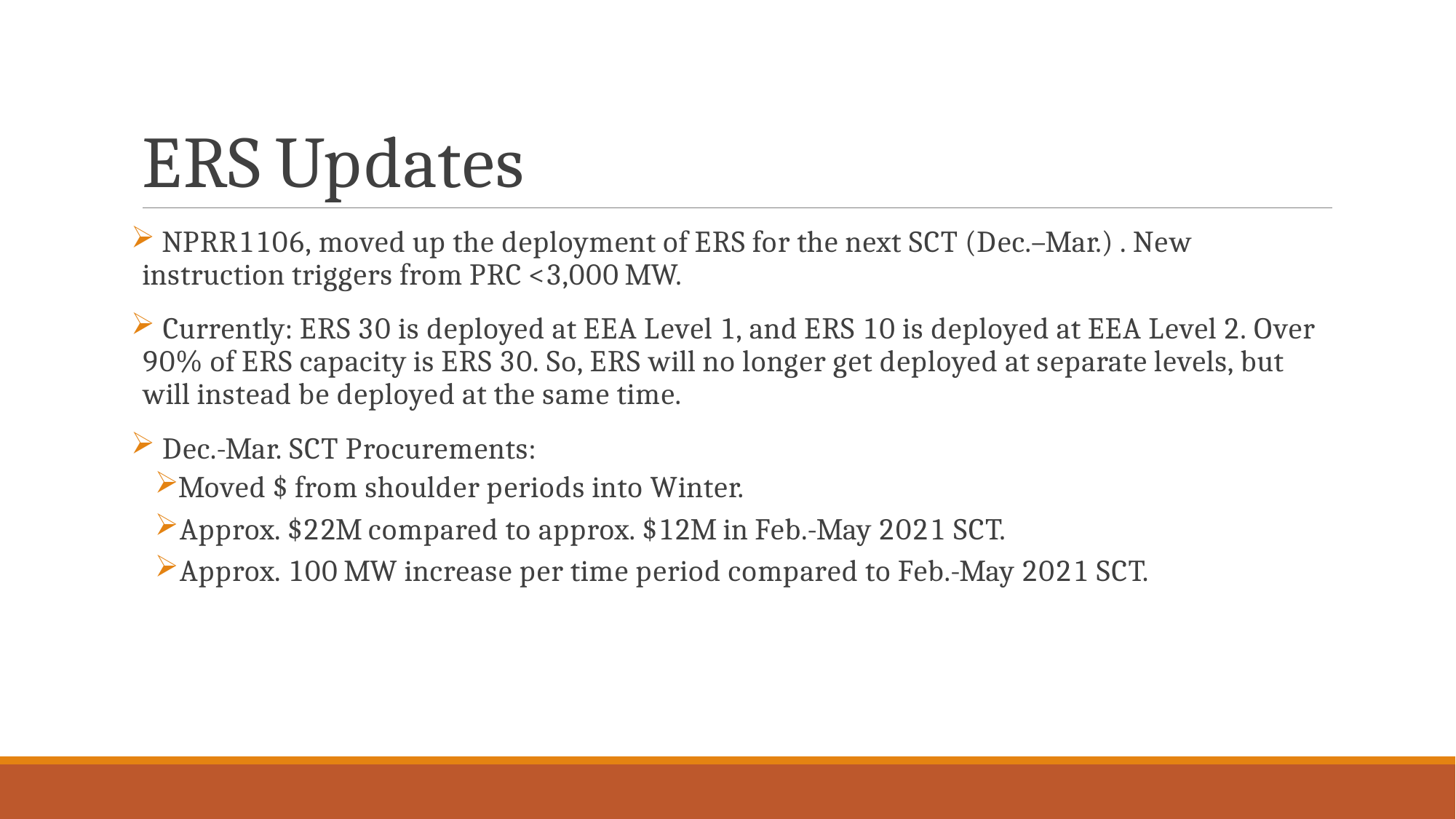

# ERS Updates
 NPRR1106, moved up the deployment of ERS for the next SCT (Dec.–Mar.) . New instruction triggers from PRC <3,000 MW.
 Currently: ERS 30 is deployed at EEA Level 1, and ERS 10 is deployed at EEA Level 2. Over 90% of ERS capacity is ERS 30. So, ERS will no longer get deployed at separate levels, but will instead be deployed at the same time.
 Dec.-Mar. SCT Procurements:
Moved $ from shoulder periods into Winter.
Approx. $22M compared to approx. $12M in Feb.-May 2021 SCT.
Approx. 100 MW increase per time period compared to Feb.-May 2021 SCT.